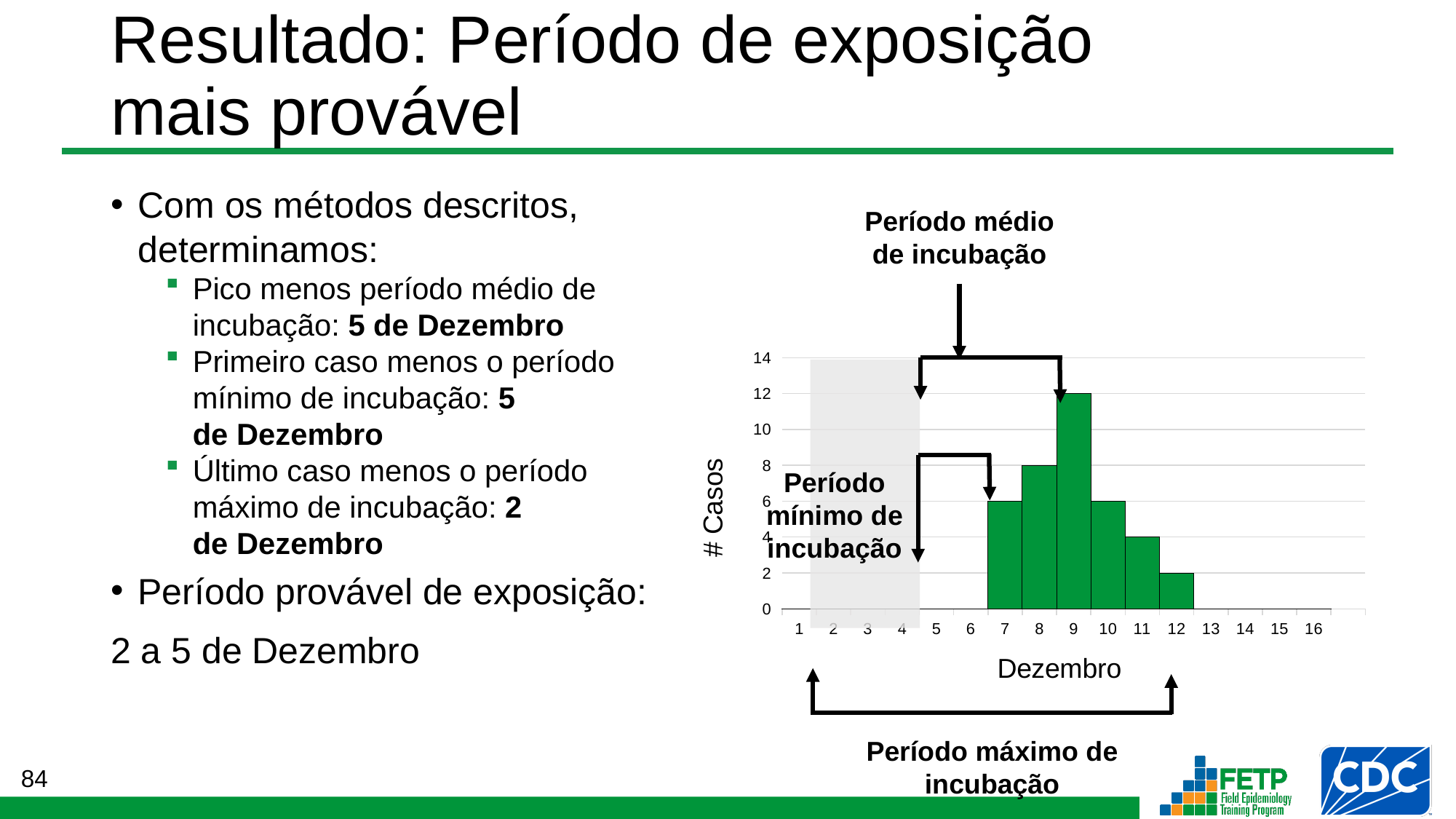

# Resultado: Período de exposição mais provável
Com os métodos descritos,
determinamos:
Pico menos período médio de incubação: 5 de Dezembro
Primeiro caso menos o período mínimo de incubação: 5
de Dezembro
Último caso menos o período máximo de incubação: 2
de Dezembro
Período provável de exposição:
2 a 5 de Dezembro

Período médio de incubação

### Chart

| Category | Número de casos |
|---|---|
| 1 | 0.0 |
| 2 | 0.0 |
| 3 | 0.0 |
| 4 | 0.0 |
| 5 | 0.0 |
| 6 | 0.0 |
| 7 | 6.0 |
| 8 | 8.0 |
| 9 | 12.0 |
| 10 | 6.0 |
| 11 | 4.0 |
| 12 | 2.0 |
| 13 | 0.0 |
| 14 | 0.0 |
| 15 | 0.0 |
| 16 | 0.0 |
|  | None |
Período mínimo de incubação
Período máximo de incubação